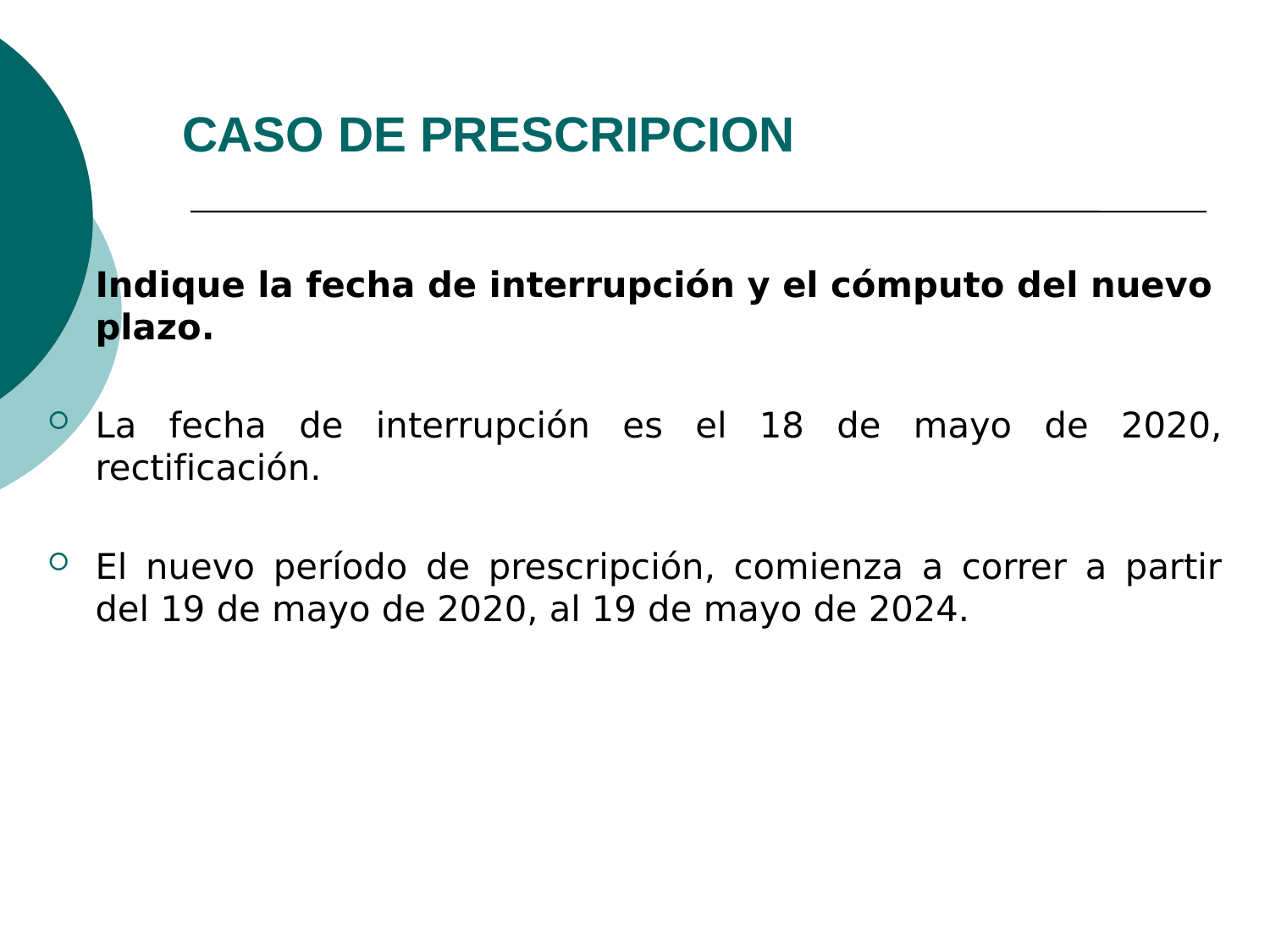

CASO DE PRESCRIPCION

Indique la fecha de interrupción y el cómputo del nuevo plazo.

La fecha de interrupción es el 18 de mayo de 2020, rectificación.

El nuevo período de prescripción, comienza a correr a partir del 19 de mayo de 2020, al 19 de mayo de 2024.